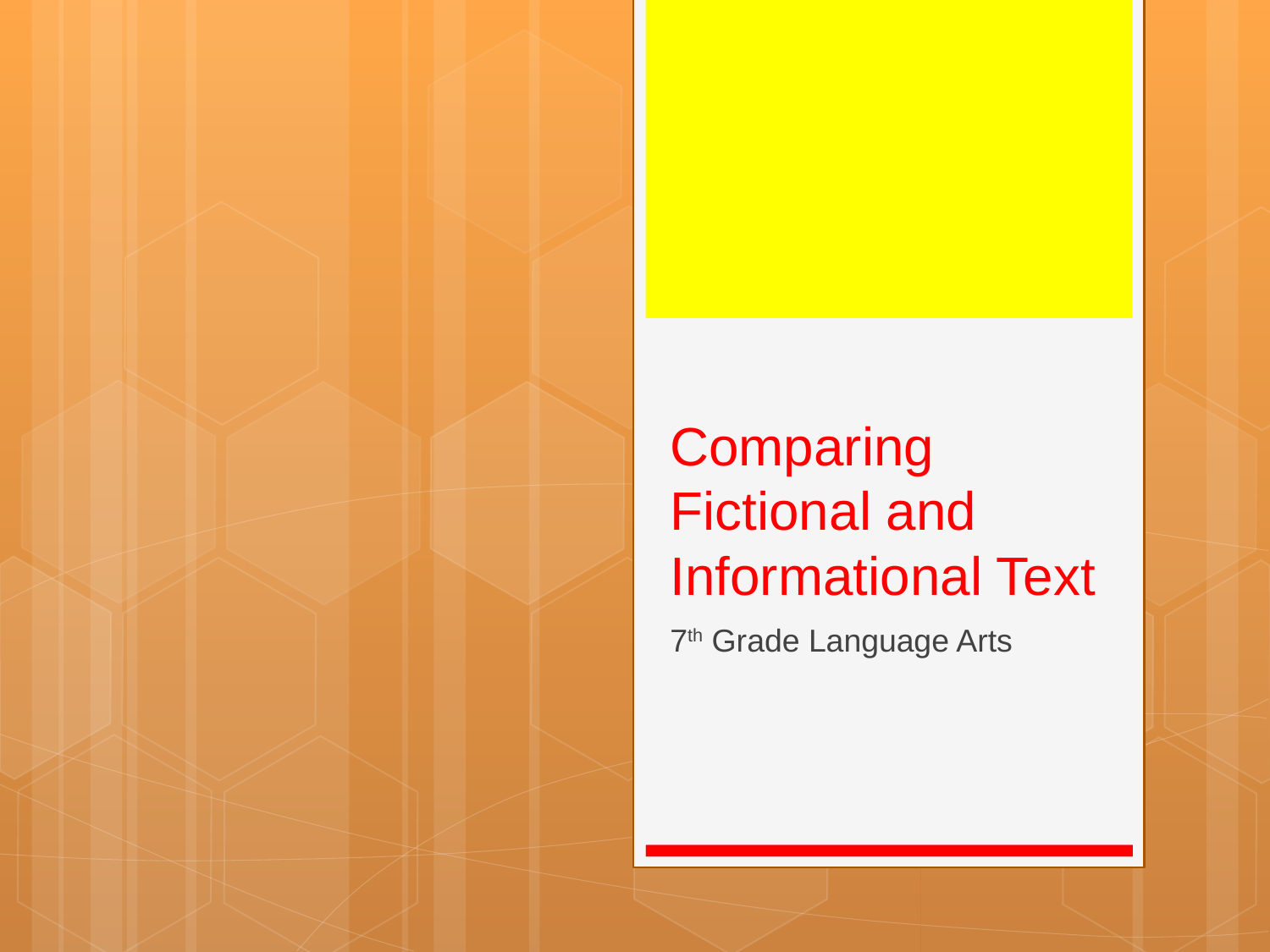

# Comparing Fictional and Informational Text
7th Grade Language Arts